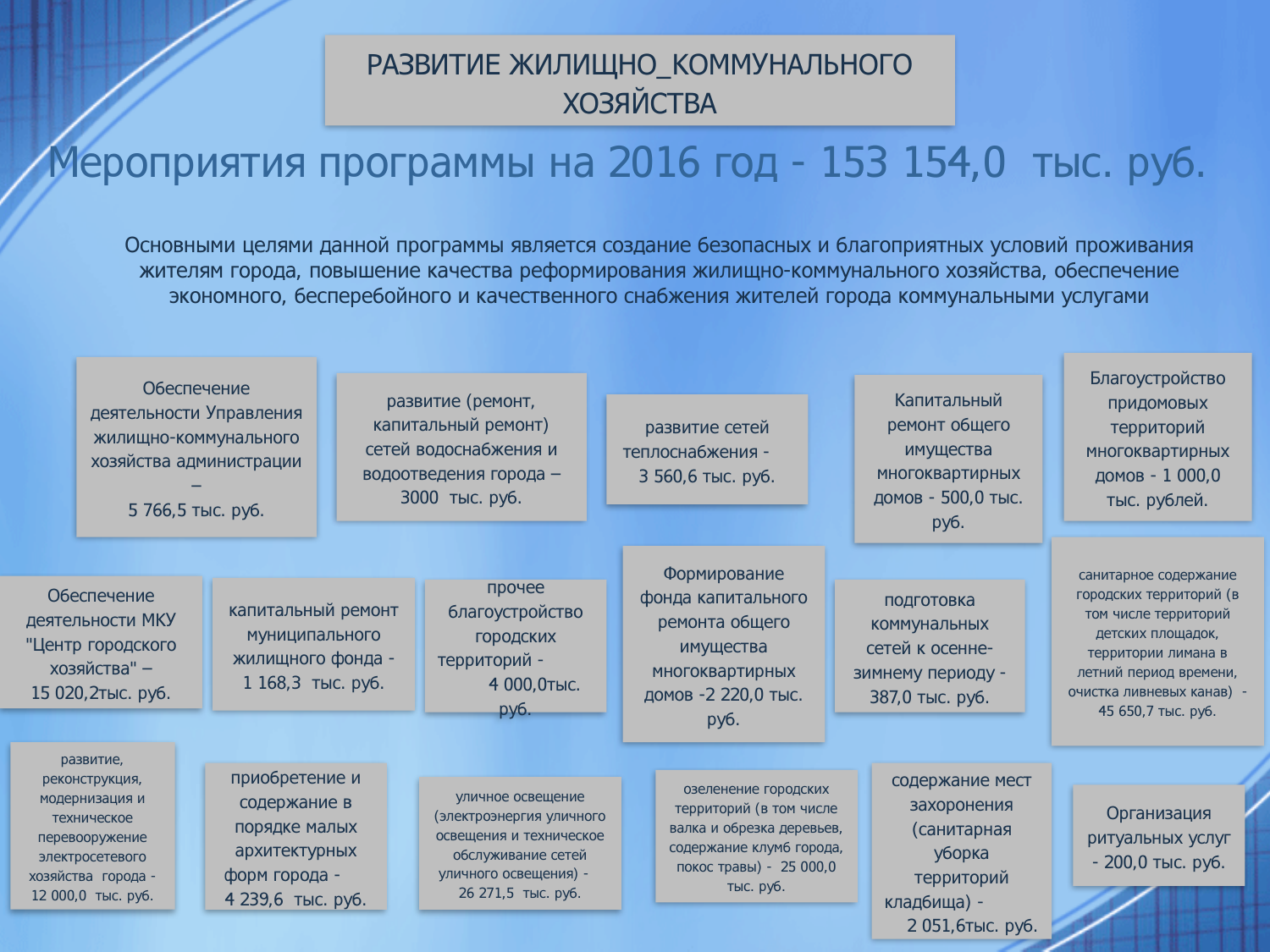

РАЗВИТИЕ ЖИЛИЩНО_КОММУНАЛЬНОГО ХОЗЯЙСТВА
Мероприятия программы на 2016 год - 153 154,0  тыс. руб.
Основными целями данной программы является создание безопасных и благоприятных условий проживания жителям города, повышение качества реформирования жилищно-коммунального хозяйства, обеспечение экономного, бесперебойного и качественного снабжения жителей города коммунальными услугами
Благоустройство придомовых территорий многоквартирных домов - 1 000,0 тыс. рублей.
Обеспечение деятельности Управления жилищно-коммунального хозяйства администрации –
5 766,5 тыс. руб.
развитие (ремонт, капитальный ремонт) сетей водоснабжения и водоотведения города –
3000  тыс. руб.
Капитальный ремонт общего имущества многоквартирных домов - 500,0 тыс. руб.
развитие сетей теплоснабжения -     3 560,6 тыс. руб.
санитарное содержание городских территорий (в том числе территорий детских площадок, территории лимана в летний период времени, очистка ливневых канав)  -45 650,7 тыс. руб.
Формирование фонда капитального ремонта общего имущества многоквартирных домов -2 220,0 тыс. руб.
Обеспечение деятельности МКУ "Центр городского хозяйства" –
15 020,2тыс. руб.
капитальный ремонт муниципального жилищного фонда - 1 168,3  тыс. руб.
прочее благоустройство городских территорий -                 4 000,0тыс. руб.
подготовка коммунальных сетей к осенне-зимнему периоду -387,0 тыс. руб.
развитие, реконструкция, модернизация и техническое перевооружение электросетевого хозяйства  города - 12 000,0  тыс. руб.
приобретение и содержание в порядке малых архитектурных форм города -      4 239,6  тыс. руб.
содержание мест захоронения (санитарная уборка территорий кладбища) -               2 051,6тыс. руб.
озеленение городских территорий (в том числе валка и обрезка деревьев, содержание клумб города, покос травы) -  25 000,0 тыс. руб.
уличное освещение (электроэнергия уличного освещения и техническое обслуживание сетей уличного освещения) -    26 271,5  тыс. руб.
Организация ритуальных услуг - 200,0 тыс. руб.